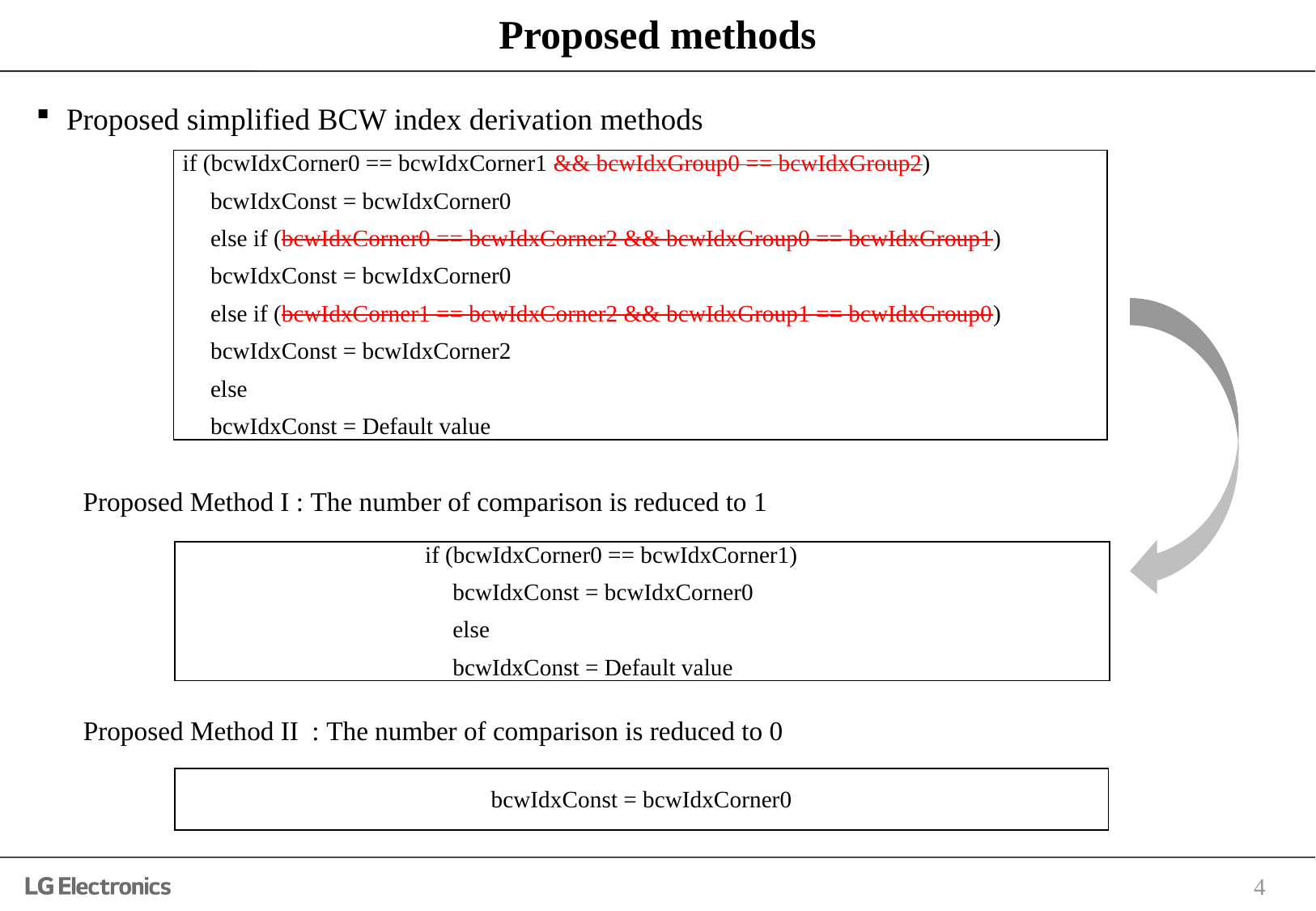

# Proposed methods
Proposed simplified BCW index derivation methods
| if (bcwIdxCorner0 == bcwIdxCorner1 && bcwIdxGroup0 == bcwIdxGroup2) bcwIdxConst = bcwIdxCorner0 else if (bcwIdxCorner0 == bcwIdxCorner2 && bcwIdxGroup0 == bcwIdxGroup1) bcwIdxConst = bcwIdxCorner0 else if (bcwIdxCorner1 == bcwIdxCorner2 && bcwIdxGroup1 == bcwIdxGroup0) bcwIdxConst = bcwIdxCorner2 else bcwIdxConst = Default value |
| --- |

Proposed Method I : The number of comparison is reduced to 1
| if (bcwIdxCorner0 == bcwIdxCorner1) bcwIdxConst = bcwIdxCorner0 else bcwIdxConst = Default value |
| --- |
Proposed Method II  : The number of comparison is reduced to 0
| bcwIdxConst = bcwIdxCorner0 |
| --- |
4